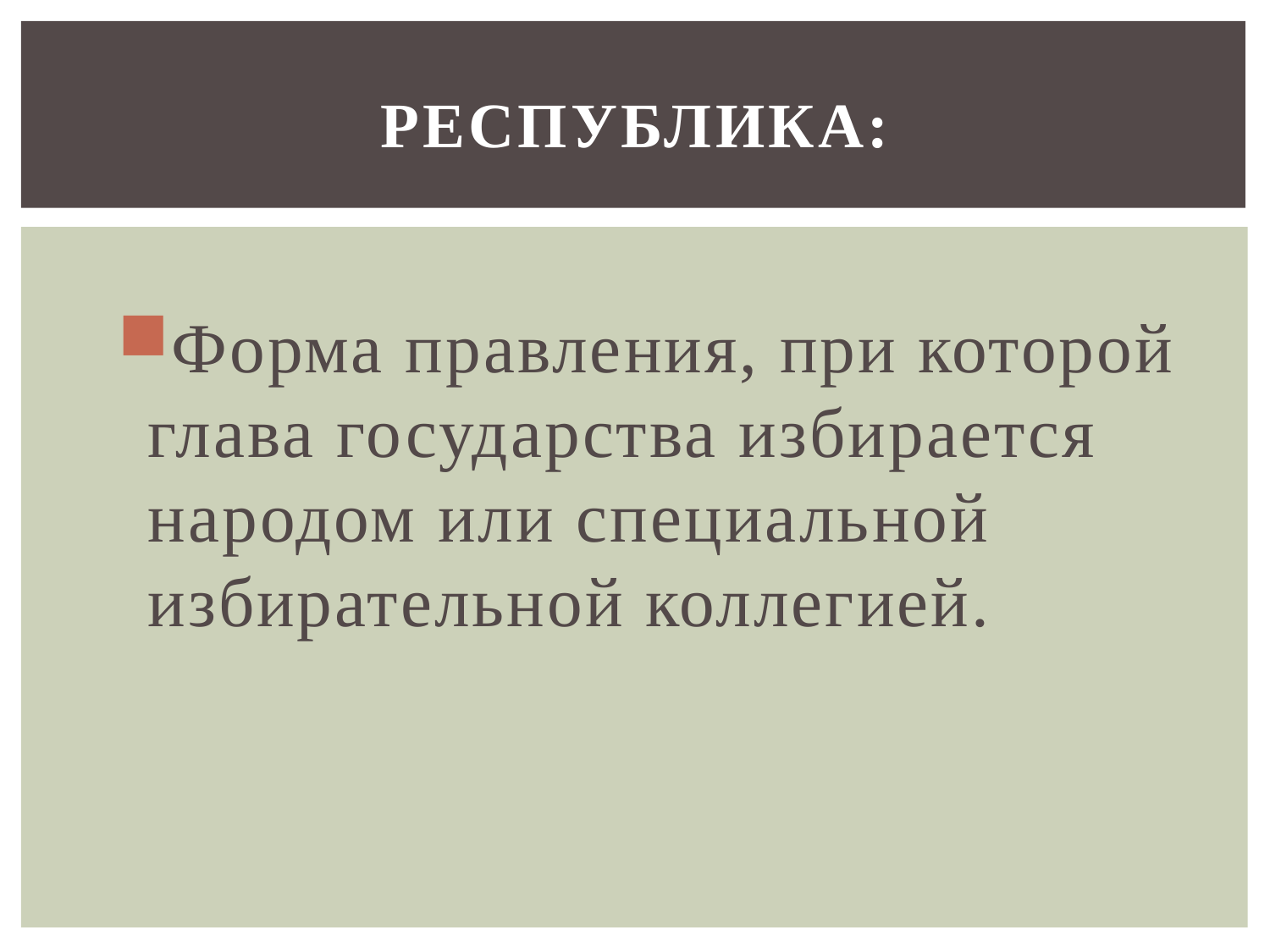

# Республика:
Форма правления, при которой глава государства избирается народом или специальной избирательной коллегией.